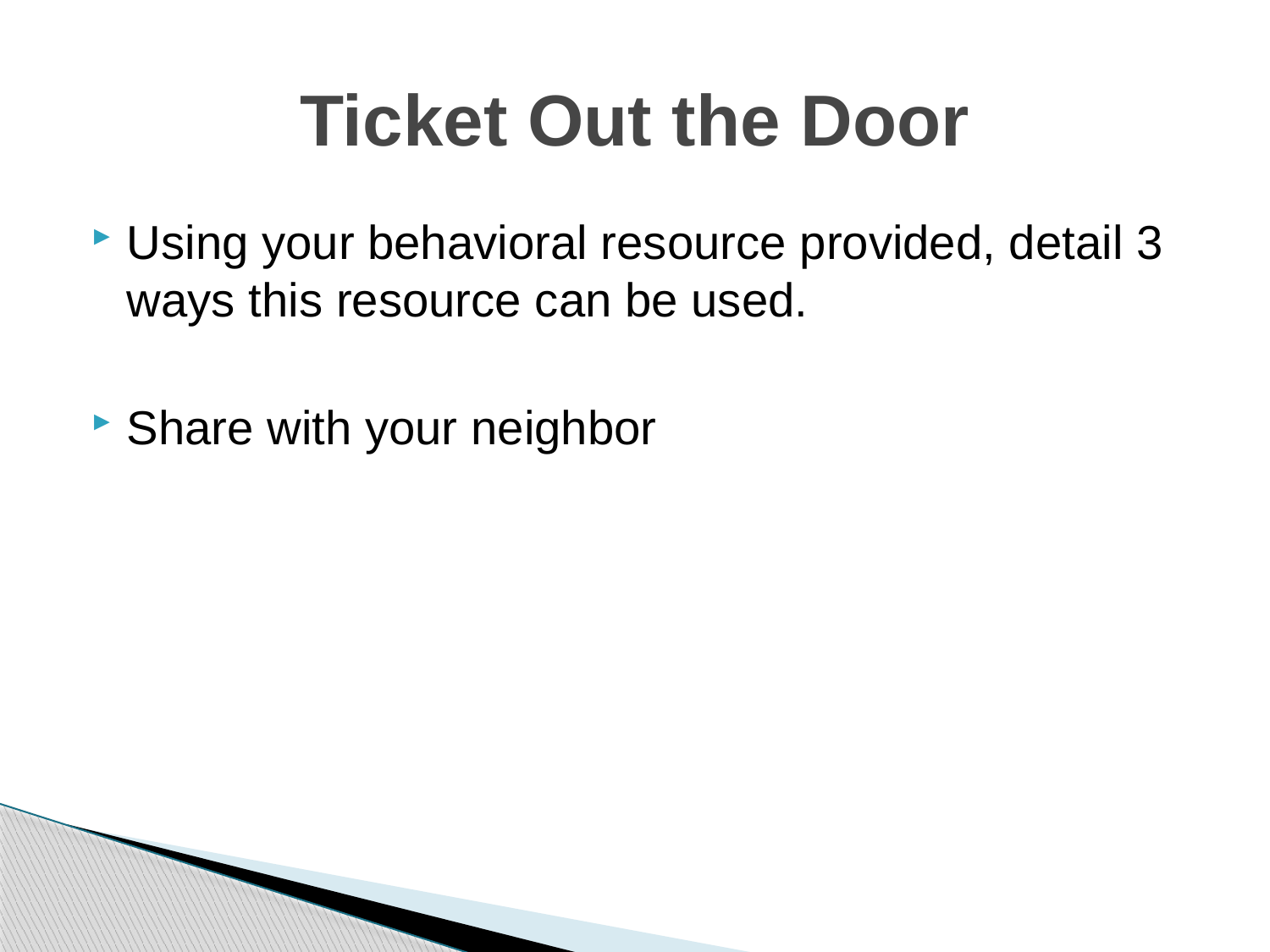

# Ticket Out the Door
Using your behavioral resource provided, detail 3 ways this resource can be used.

Share with your neighbor